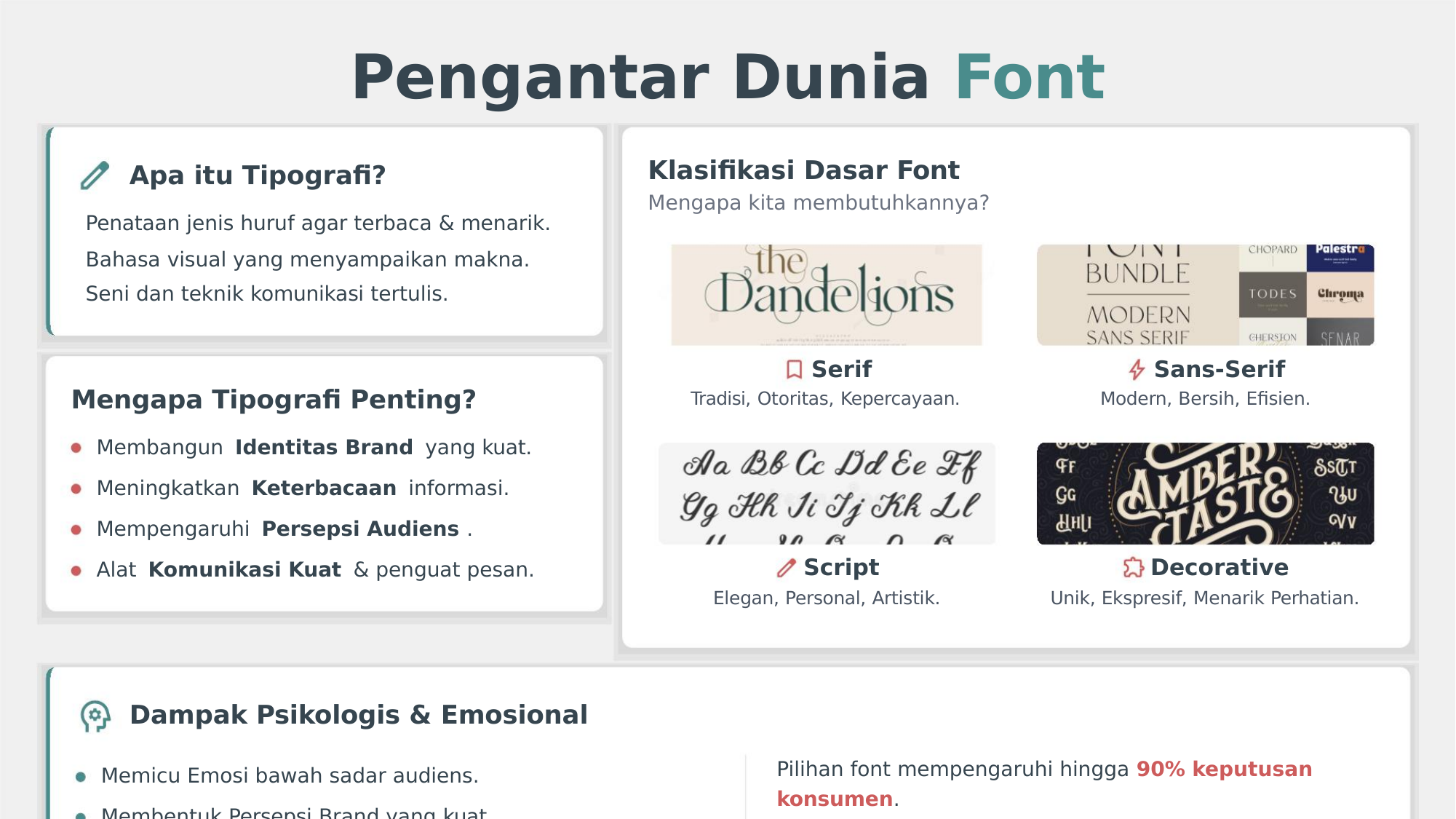

Pengantar Dunia Font
Klasiﬁkasi Dasar Font
Apa itu Tipograﬁ?
Mengapa kita membutuhkannya?
Penataan jenis huruf agar terbaca & menarik.
Bahasa visual yang menyampaikan makna.
Seni dan teknik komunikasi tertulis.
Serif
Sans-Serif
Mengapa Tipograﬁ Penting?
Tradisi, Otoritas, Kepercayaan.
Modern, Bersih, Eﬁsien.
Membangun Identitas Brand yang kuat.
Meningkatkan Keterbacaan informasi.
Mempengaruhi Persepsi Audiens .
Script
Decorative
Alat Komunikasi Kuat & penguat pesan.
Elegan, Personal, Artistik.
Unik, Ekspresif, Menarik Perhatian.
Dampak Psikologis & Emosional
Pilihan font mempengaruhi hingga 90% keputusan
Memicu Emosi bawah sadar audiens.
Membentuk Persepsi Brand yang kuat.
Mempengaruhi Keputusan Pembaca.
konsumen.
Font yang salah dapat mengurangi konversi hingga
95%.
Source: The Psychology of Fonts, Font Psychology (2025), The Ultimate Guide to Typography